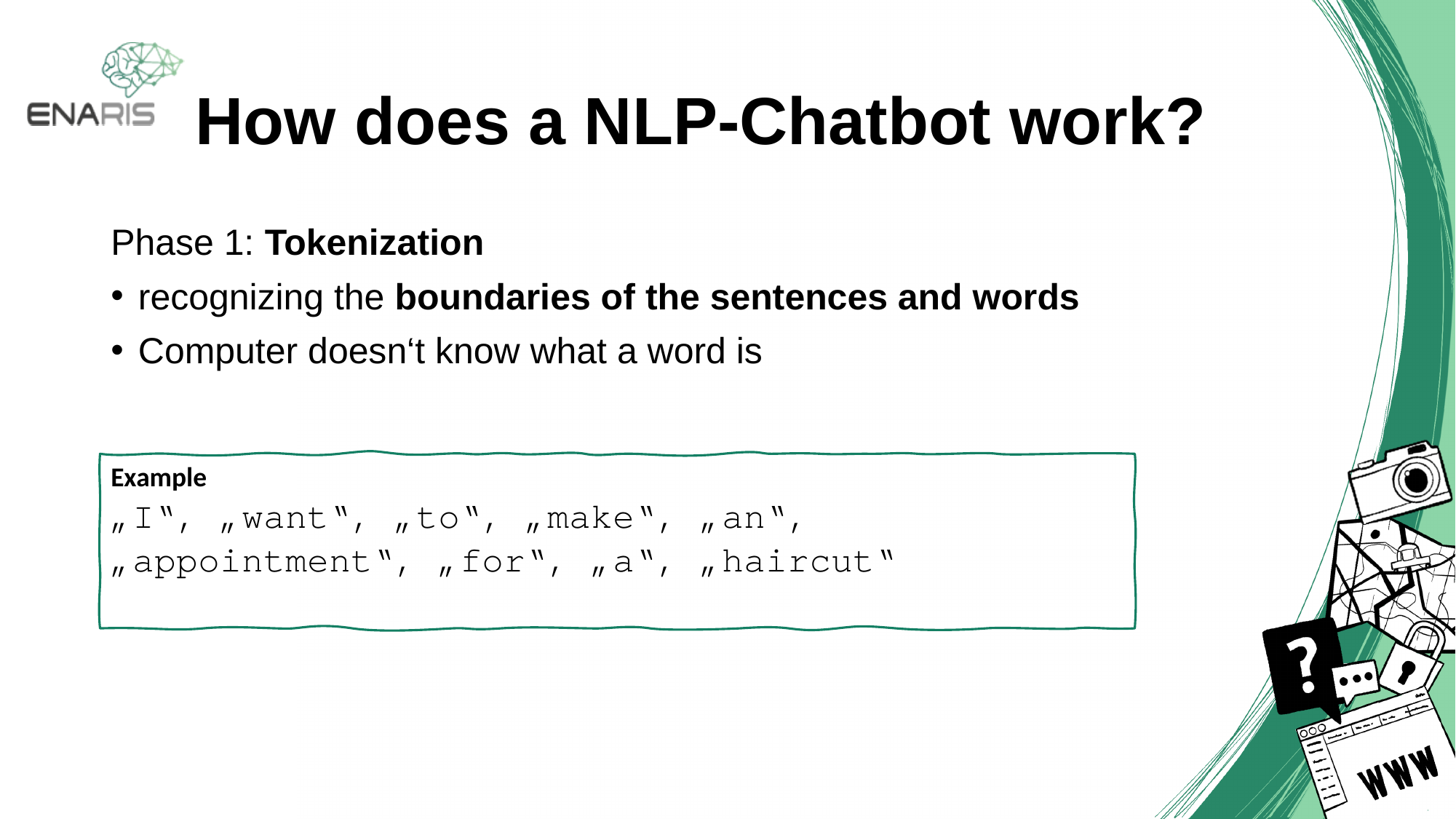

# How does a NLP-Chatbot work?
Phase 1: Tokenization
recognizing the boundaries of the sentences and words
Computer doesn‘t know what a word is

Example
„I“, „want“, „to“, „make“, „an“, „appointment“, „for“, „a“, „haircut“